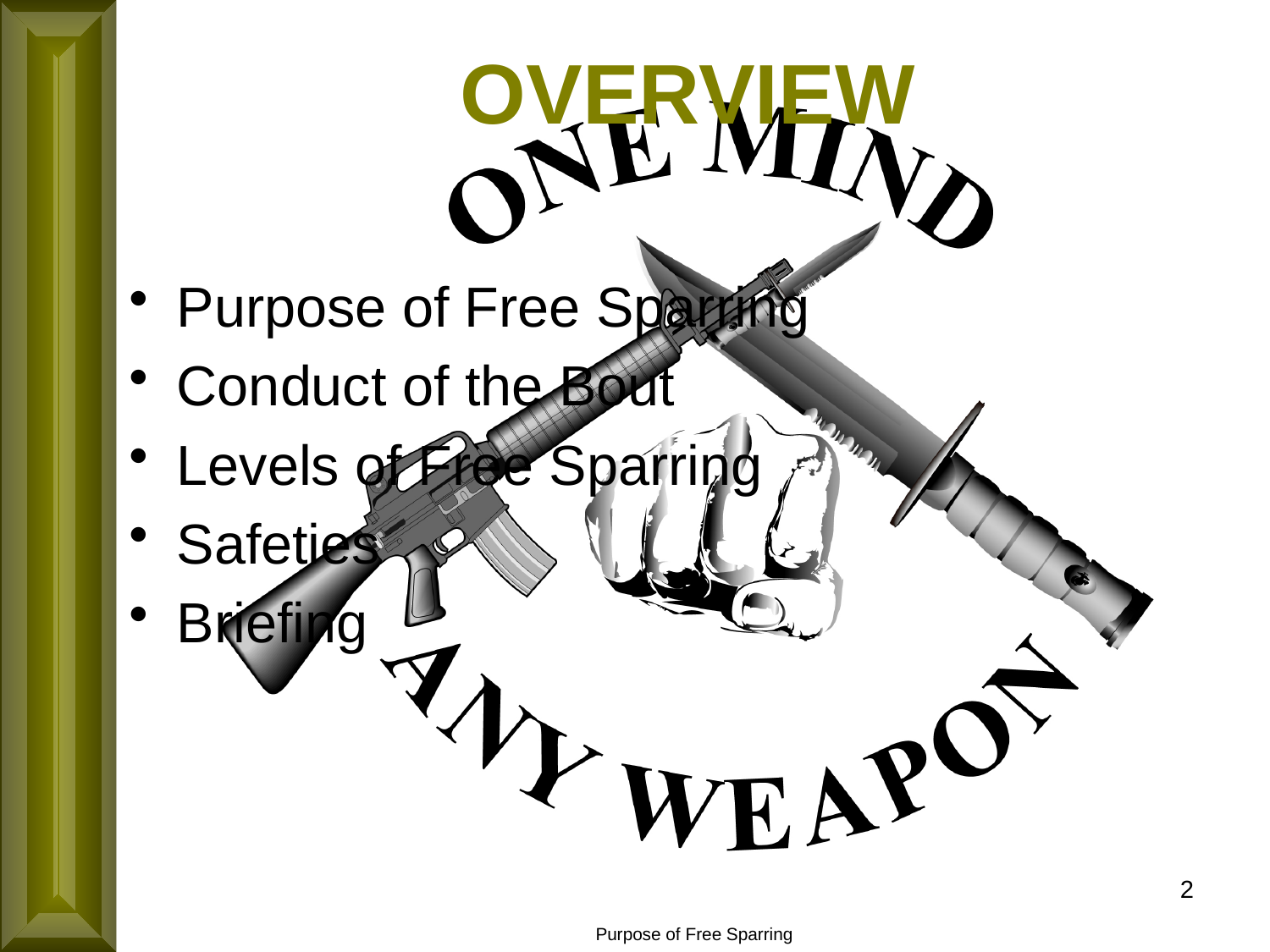

# OVERVIEW
Purpose of Free Sparring
Conduct of the Bout
Levels of Free Sparring
Safeties
Briefing
2
Purpose of Free Sparring